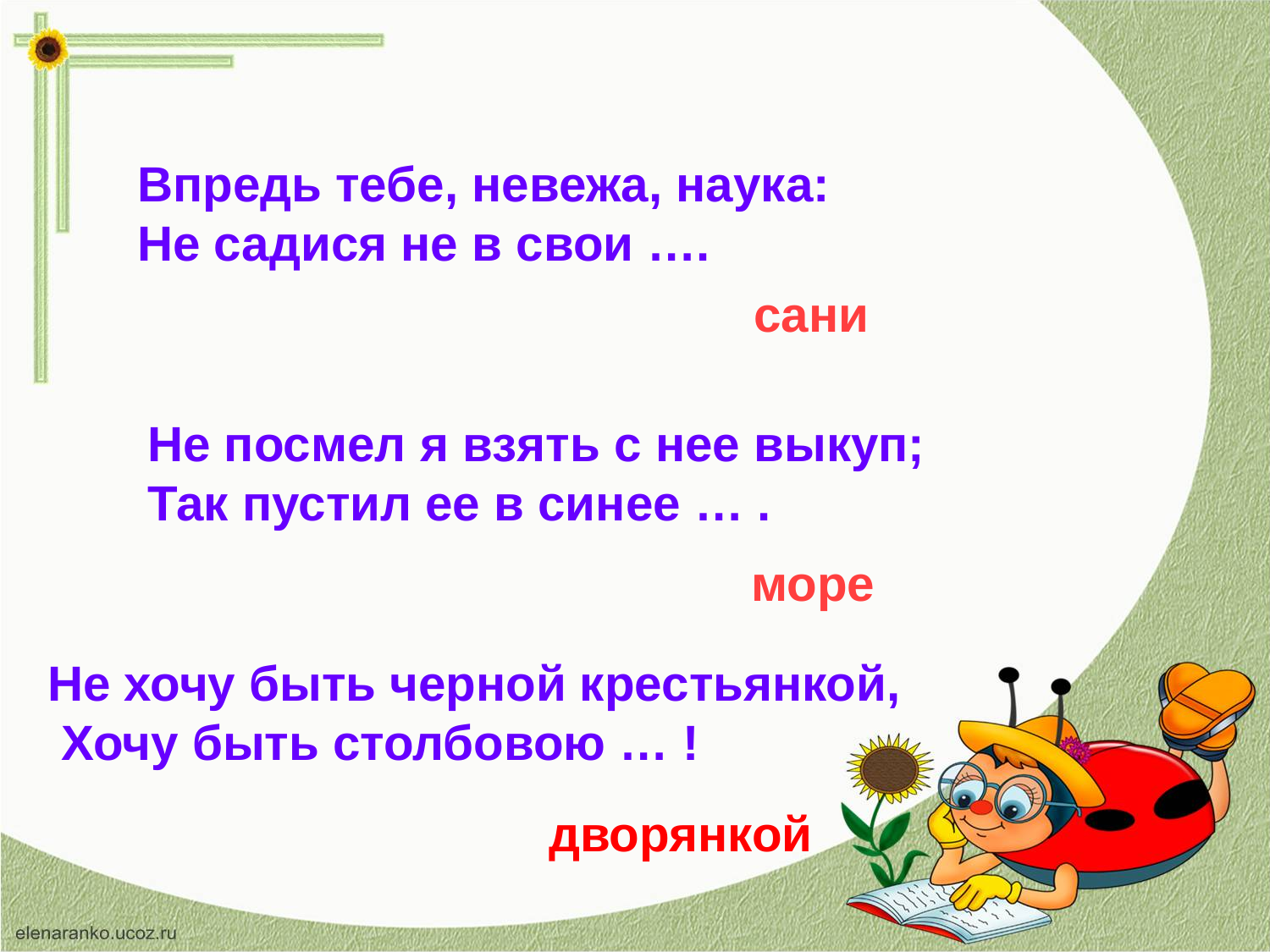

Впредь тебе, невежа, наука:
Не садися не в свои ….
сани
Не посмел я взять с нее выкуп; Так пустил ее в синее … .
море
Не хочу быть черной крестьянкой,
 Хочу быть столбовою … !
дворянкой